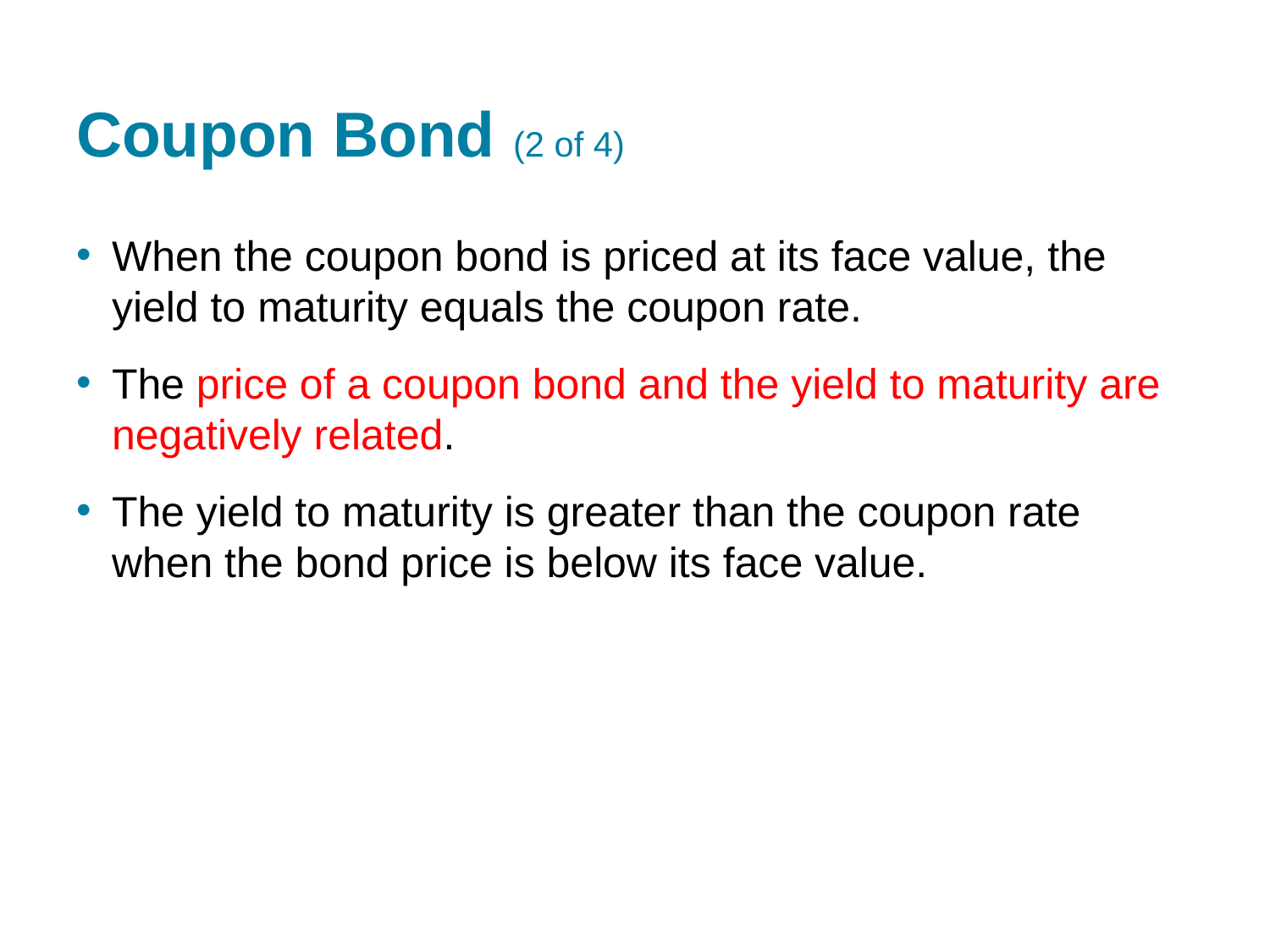

# Coupon Bond (2 of 4)
When the coupon bond is priced at its face value, the yield to maturity equals the coupon rate.
The price of a coupon bond and the yield to maturity are negatively related.
The yield to maturity is greater than the coupon rate when the bond price is below its face value.